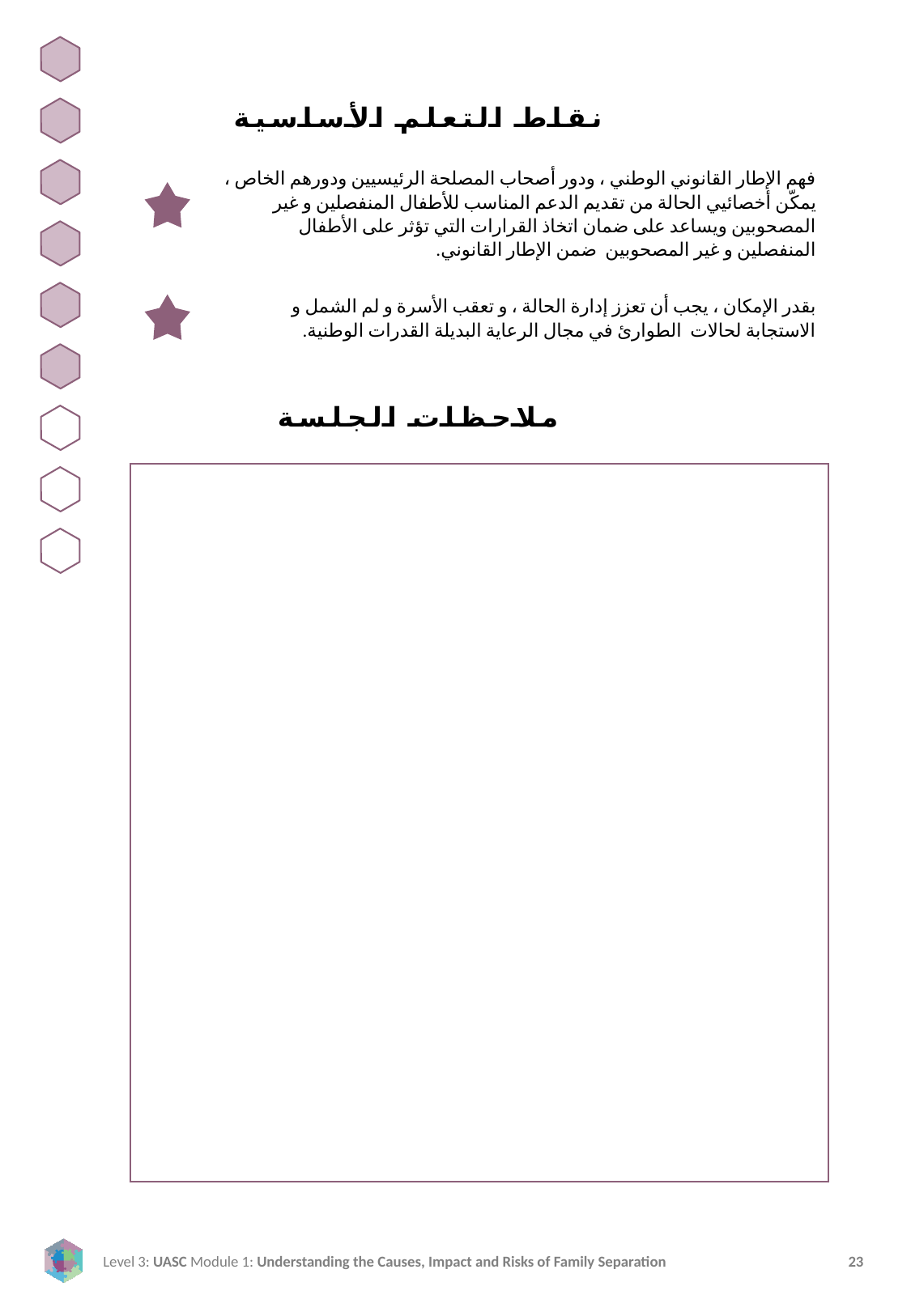

نقاط التعلم الأساسية

فهم الإطار القانوني الوطني ، ودور أصحاب المصلحة الرئيسيين ودورهم الخاص ، يمكّن أخصائيي الحالة من تقديم الدعم المناسب للأطفال المنفصلين و غير المصحوبين ويساعد على ضمان اتخاذ القرارات التي تؤثر على الأطفال المنفصلين و غير المصحوبين  ضمن الإطار القانوني.

بقدر الإمكان ، يجب أن تعزز إدارة الحالة ، و تعقب الأسرة و لم الشمل و الاستجابة لحالات  الطوارئ في مجال الرعاية البديلة القدرات الوطنية.

ملاحظات الجلسة